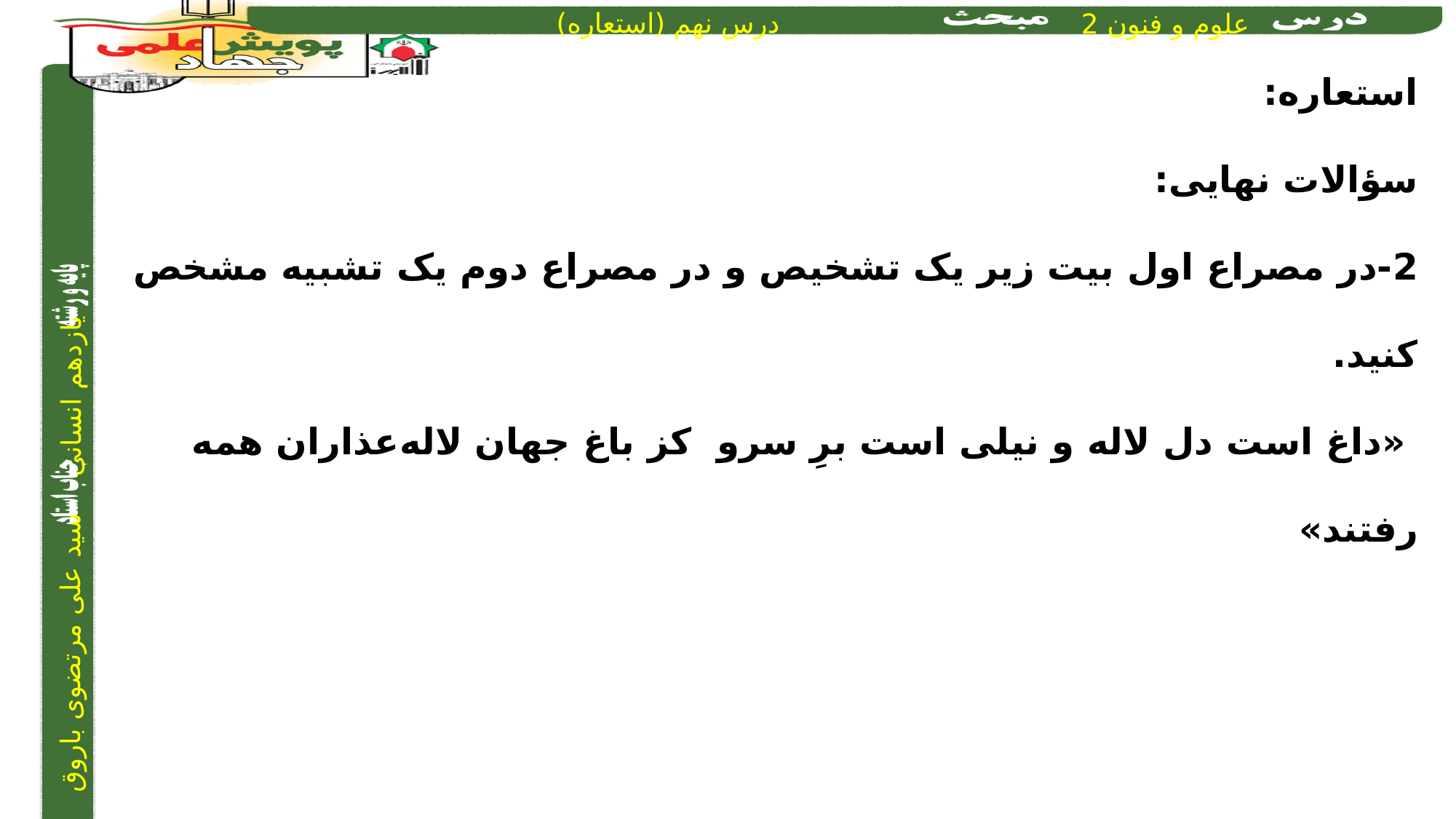

استعاره:
سؤالات نهایی:
2-در مصراع اول بیت زیر یک تشخیص و در مصراع دوم یک تشبیه مشخص کنید.
 «داغ‌ است دل‌ لاله و نیلی‌ است برِ سرو 	 کز باغ‌ جهان لاله‌عذاران همه رفتند»